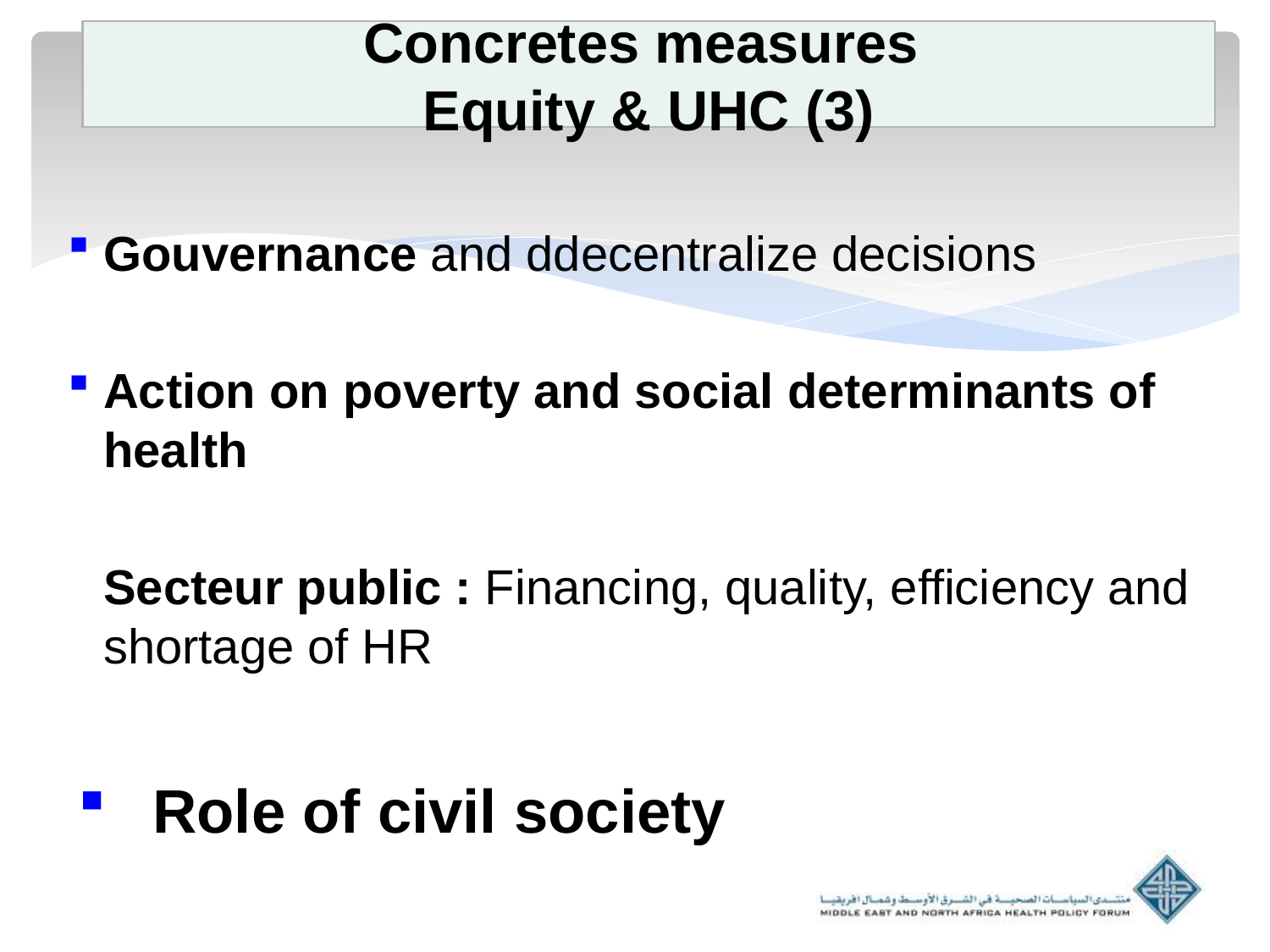

# Concretes measures Equity & UHC (3)
Gouvernance and ddecentralize decisions

Action on poverty and social determinants of health

Secteur public : Financing, quality, efficiency and shortage of HR

Role of civil society